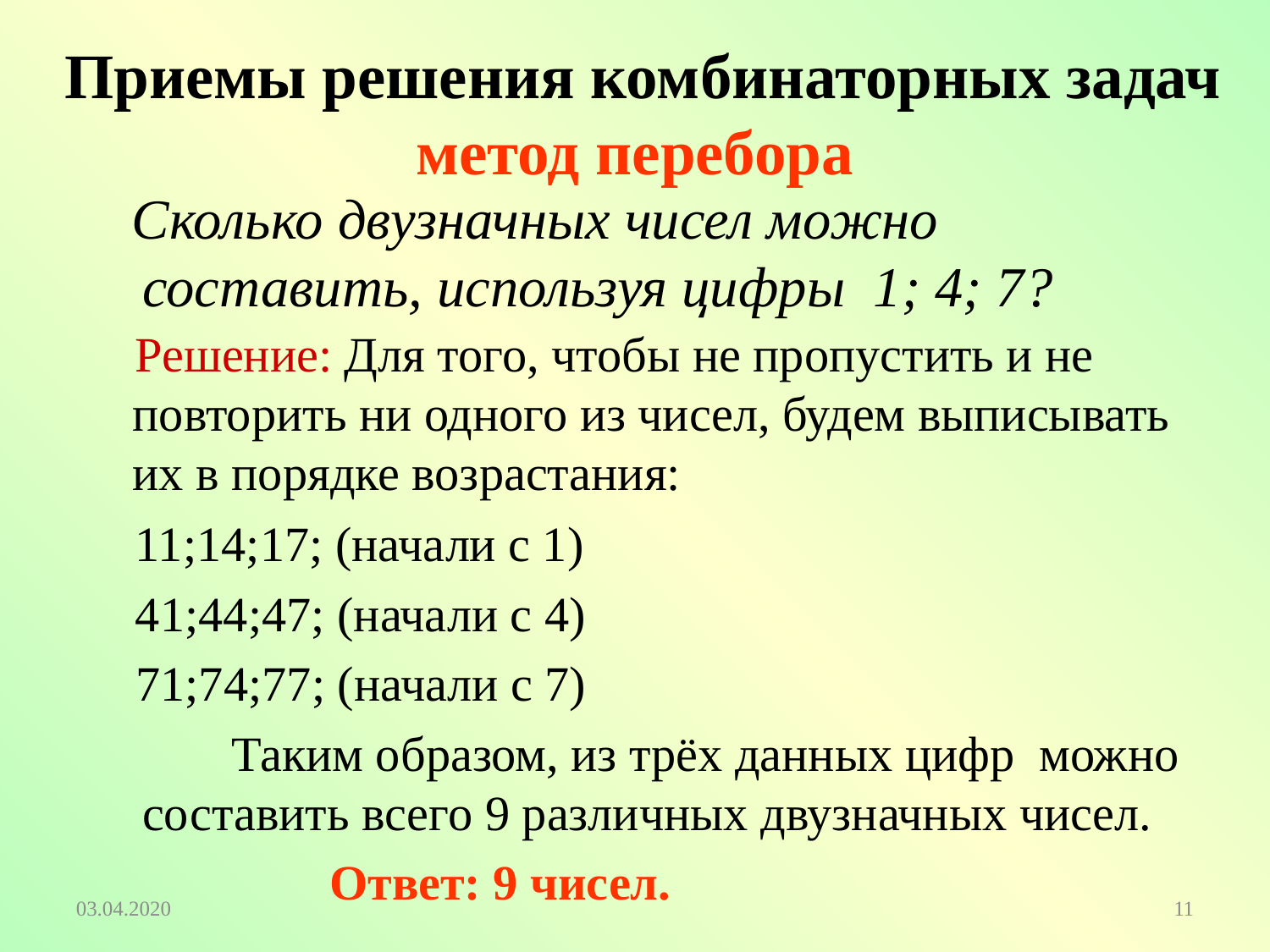

Приемы решения комбинаторных задач
метод перебора
        Сколько двузначных чисел можно составить, используя цифры  1; 4; 7?
        Решение: Для того, чтобы не пропустить и не повторить ни одного из чисел, будем выписывать их в порядке возрастания:
        11;14;17; (начали с 1)
        41;44;47; (начали с 4)
        71;74;77; (начали с 7)
               Таким образом, из трёх данных цифр  можно составить всего 9 различных двузначных чисел.
                       Ответ: 9 чисел.
03.04.2020
11